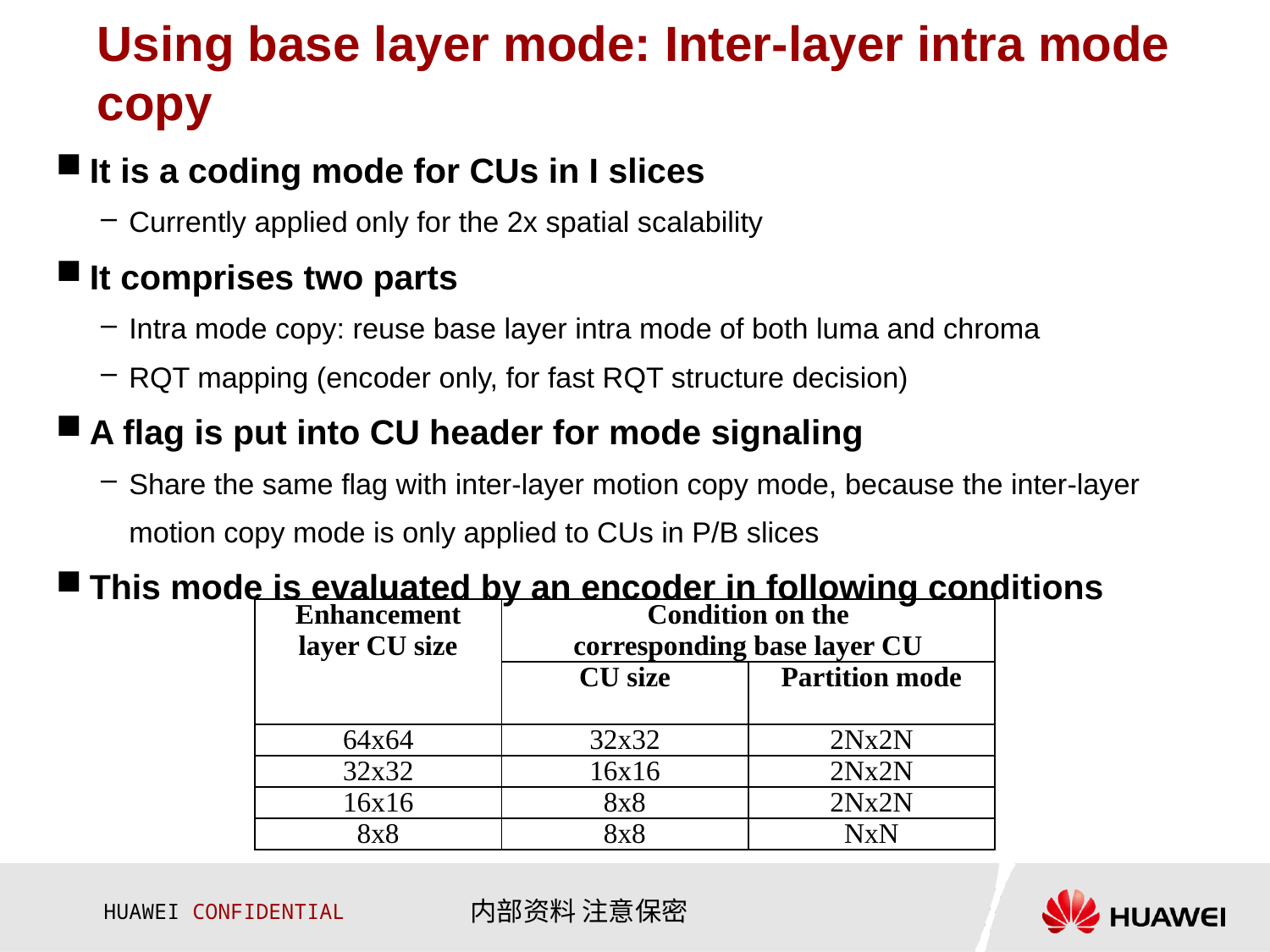

# Using base layer mode: Inter-layer intra mode copy
It is a coding mode for CUs in I slices
Currently applied only for the 2x spatial scalability
It comprises two parts
Intra mode copy: reuse base layer intra mode of both luma and chroma
RQT mapping (encoder only, for fast RQT structure decision)
A flag is put into CU header for mode signaling
Share the same flag with inter-layer motion copy mode, because the inter-layer motion copy mode is only applied to CUs in P/B slices
This mode is evaluated by an encoder in following conditions
| Enhancement layer CU size | Condition on the corresponding base layer CU |  |
| --- | --- | --- |
|  | CU size | Partition mode |
| 64x64 | 32x32 | 2Nx2N |
| 32x32 | 16x16 | 2Nx2N |
| 16x16 | 8x8 | 2Nx2N |
| 8x8 | 8x8 | NxN |